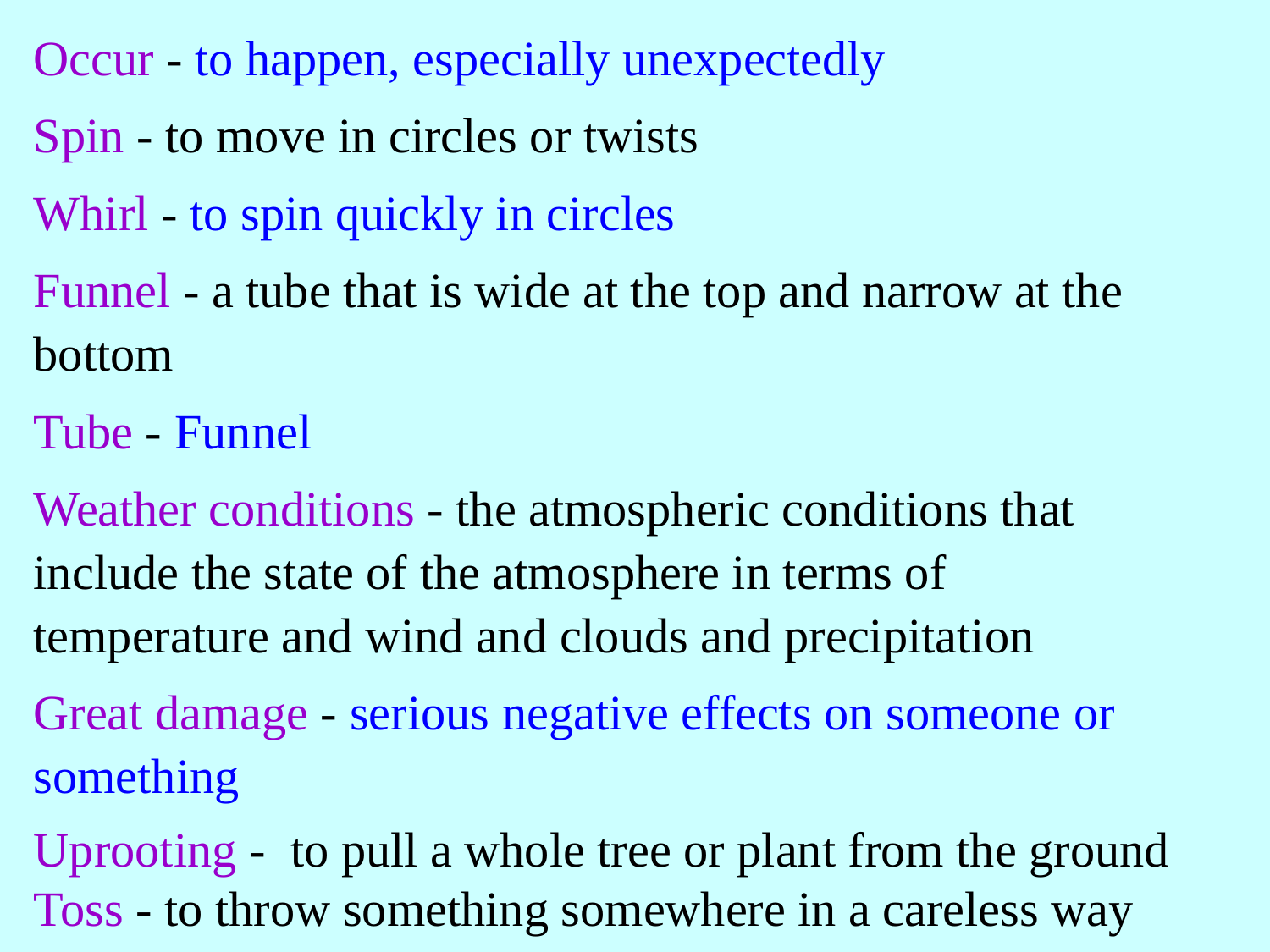

Occur - to happen, especially unexpectedly
Spin - to move in circles or twists
Whirl - to spin quickly in circles
Funnel - a tube that is wide at the top and narrow at the bottom
Tube - Funnel
Weather conditions - the atmospheric conditions that include the state of the atmosphere in terms of temperature and wind and clouds and precipitation
Great damage - serious negative effects on someone or something
Uprooting -  to pull a whole tree or plant from the ground Toss - to throw something somewhere in a careless way